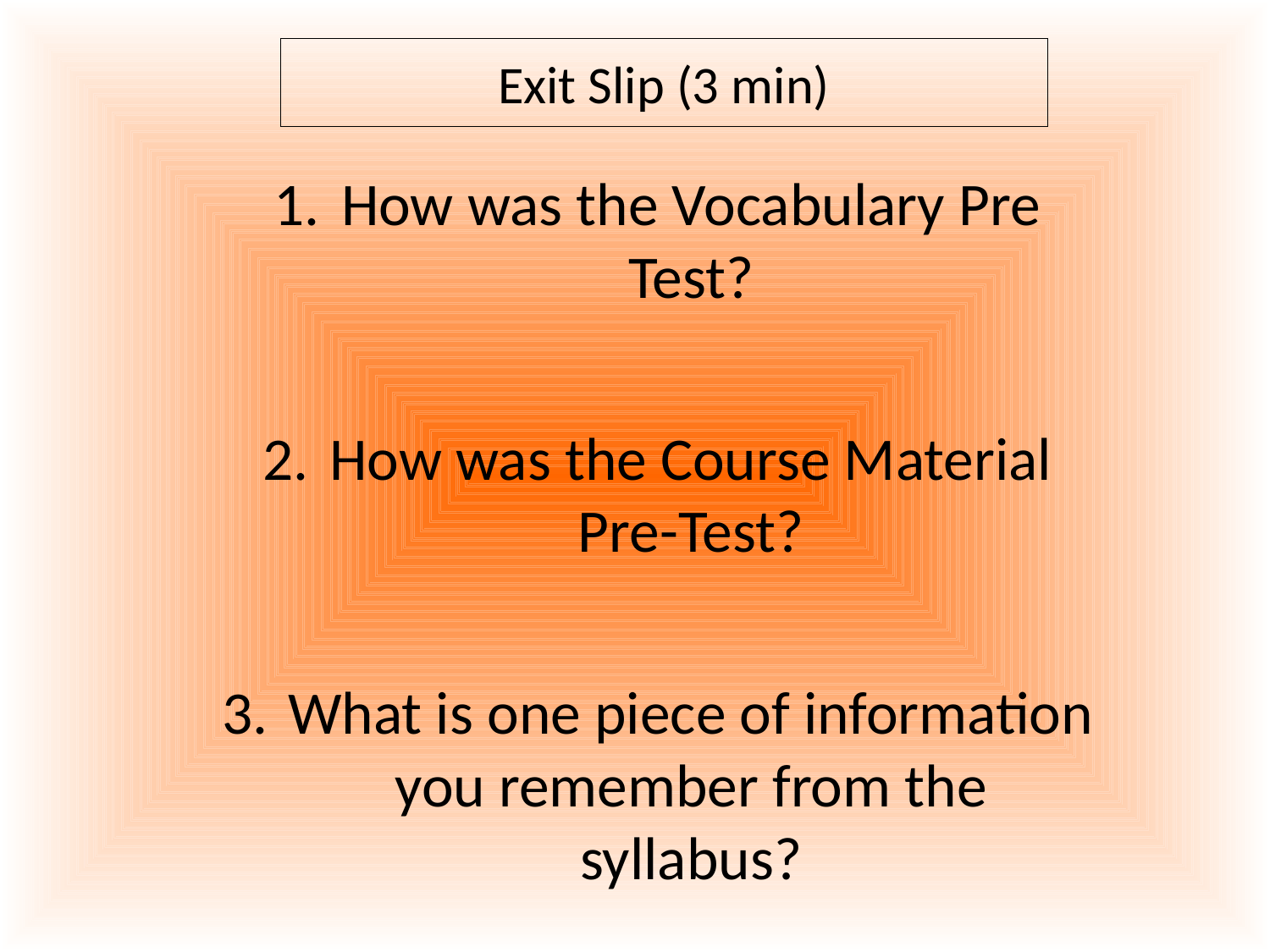

Exit Slip (3 min)
How was the Vocabulary Pre Test?

How was the Course Material Pre-Test?

What is one piece of information you remember from the syllabus?